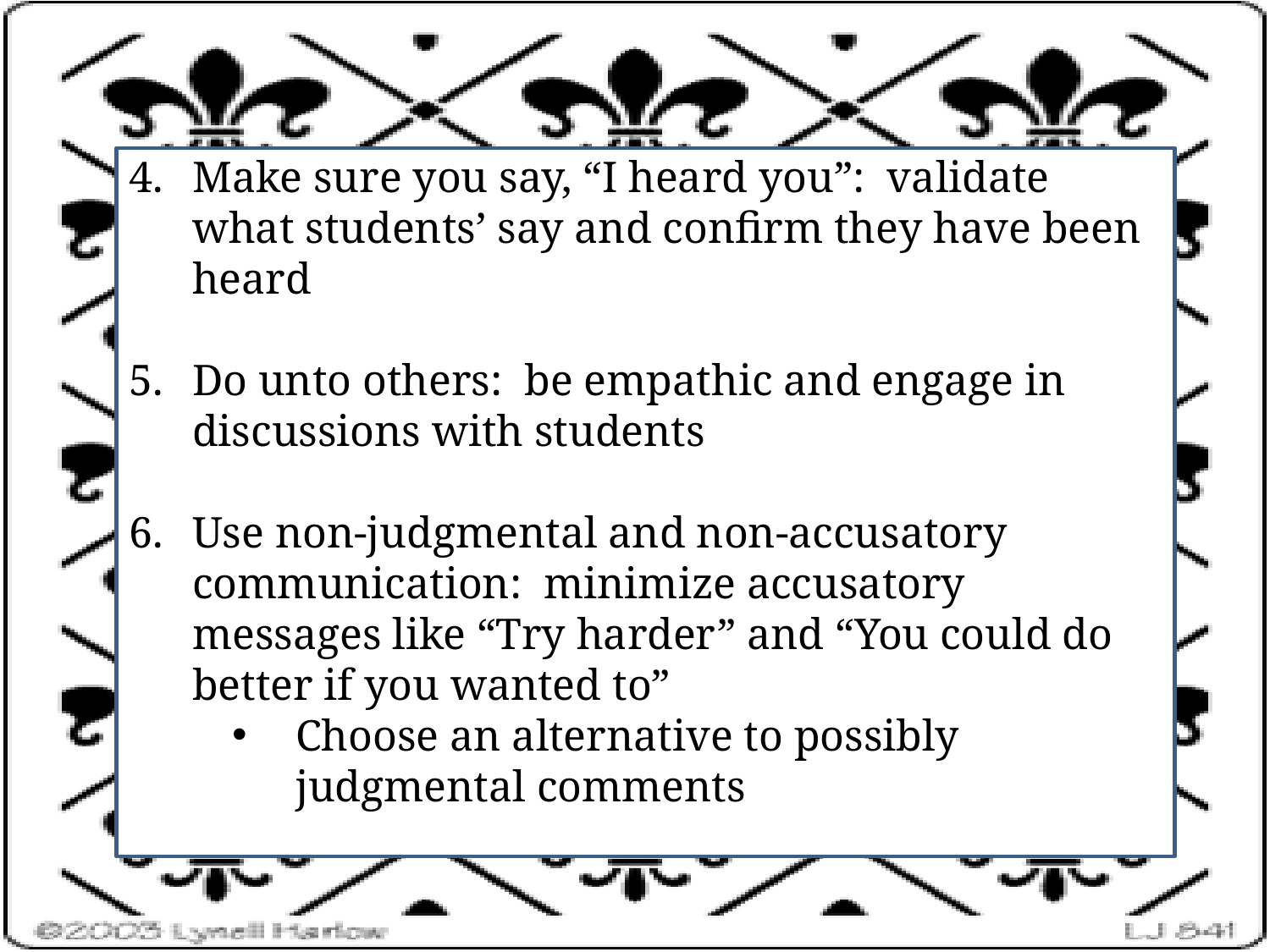

Make sure you say, “I heard you”:  validate what students’ say and confirm they have been heard

Do unto others:  be empathic and engage in discussions with students

Use non-judgmental and non-accusatory communication:  minimize accusatory messages like “Try harder” and “You could do better if you wanted to”
Choose an alternative to possibly judgmental comments